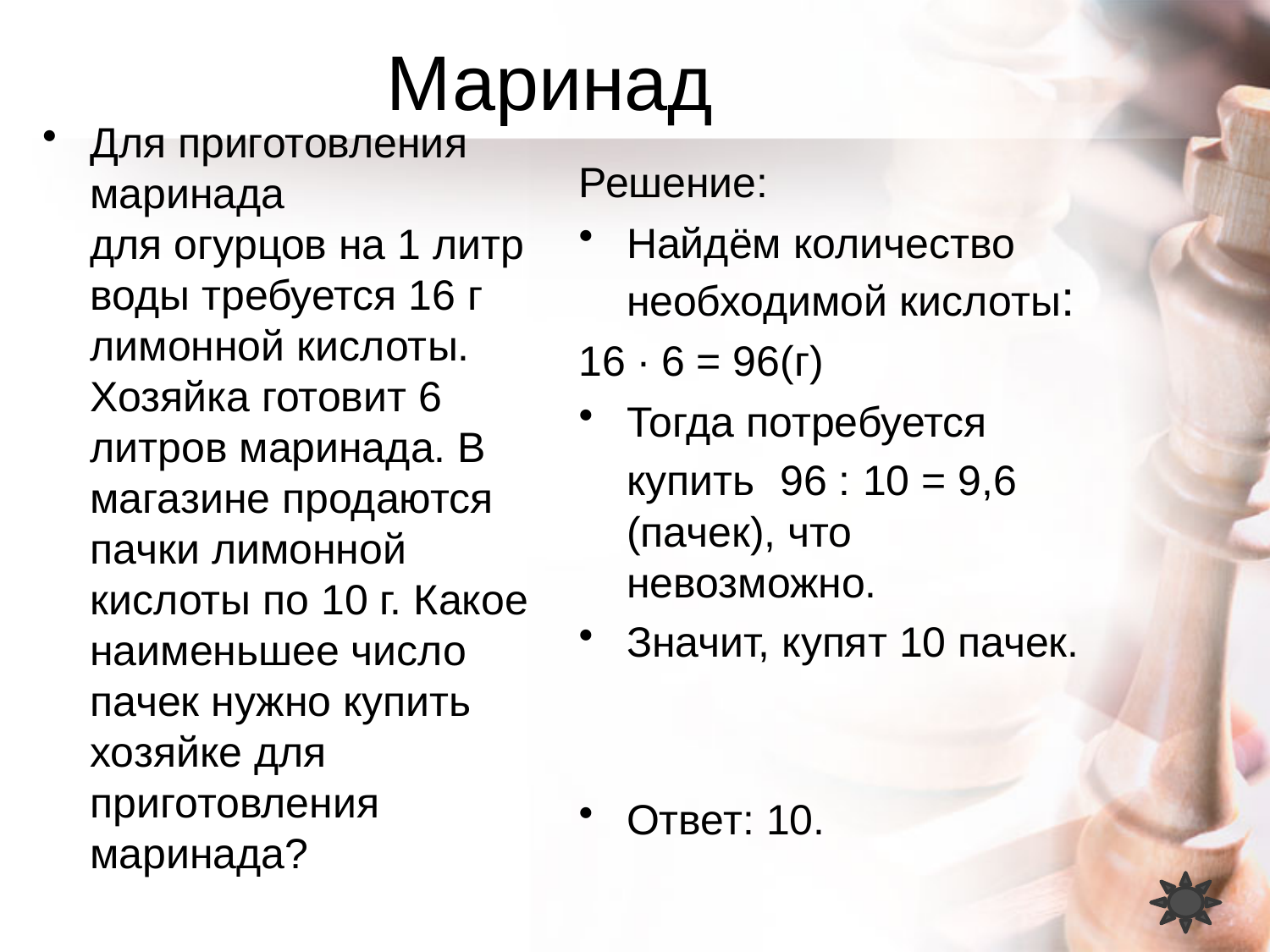

# Маринад
Для приготовления маринада для огурцов на 1 литр воды требуется 16 г лимонной кислоты. Хозяйка готовит 6 литров маринада. В магазине продаются пачки лимонной кислоты по 10 г. Какое наименьшее число пачек нужно купить хозяйке для приготовления маринада?

Решение:
Найдём количество необходимой кислоты:
16 ∙ 6 = 96(г)
Тогда потребуется купить  96 : 10 = 9,6 (пачек), что невозможно.
Значит, купят 10 пачек.

Ответ: 10.